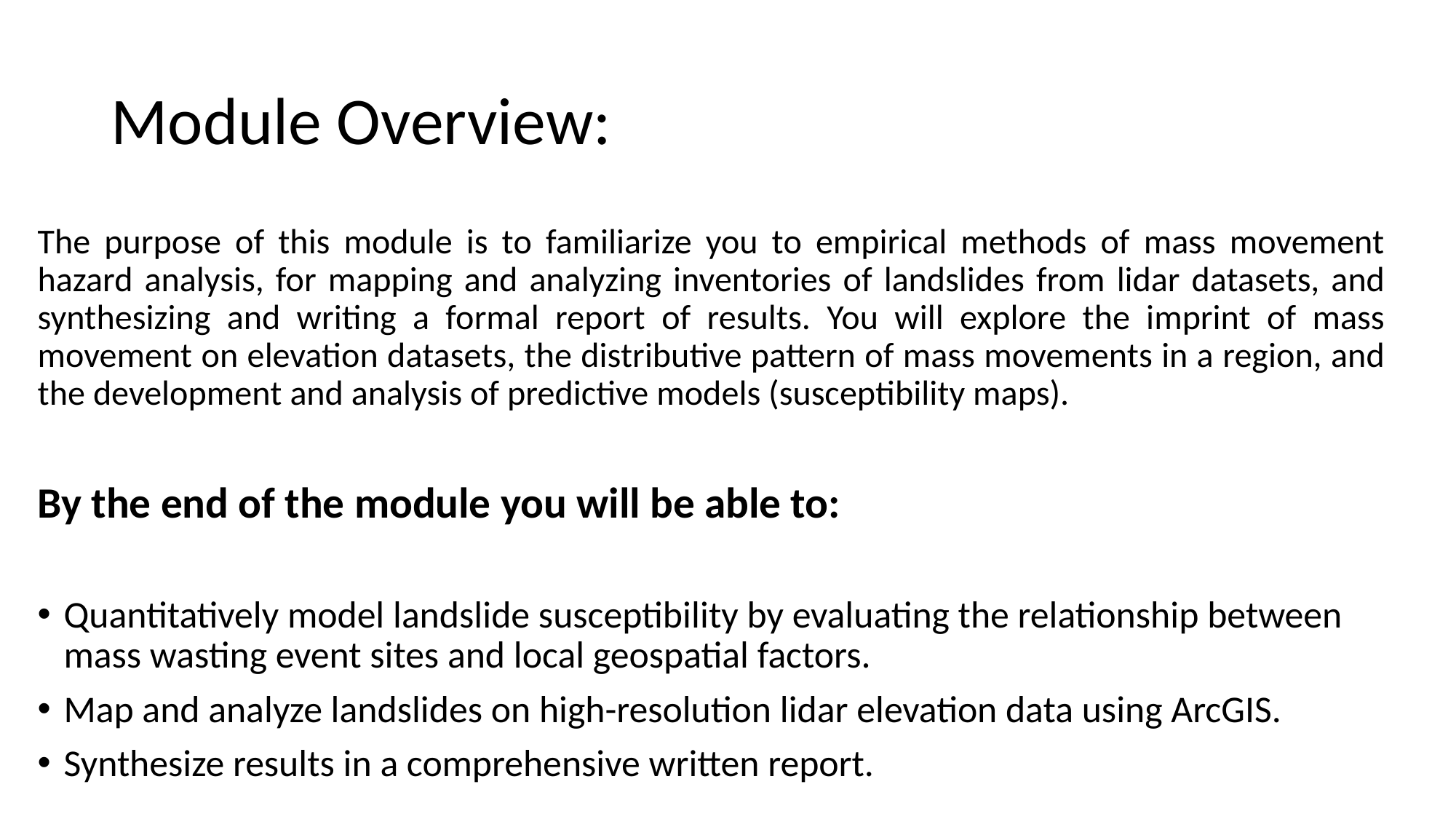

# Module Overview:
The purpose of this module is to familiarize you to empirical methods of mass movement hazard analysis, for mapping and analyzing inventories of landslides from lidar datasets, and synthesizing and writing a formal report of results. You will explore the imprint of mass movement on elevation datasets, the distributive pattern of mass movements in a region, and the development and analysis of predictive models (susceptibility maps).

By the end of the module you will be able to:

Quantitatively model landslide susceptibility by evaluating the relationship between mass wasting event sites and local geospatial factors.
Map and analyze landslides on high-resolution lidar elevation data using ArcGIS.
Synthesize results in a comprehensive written report.